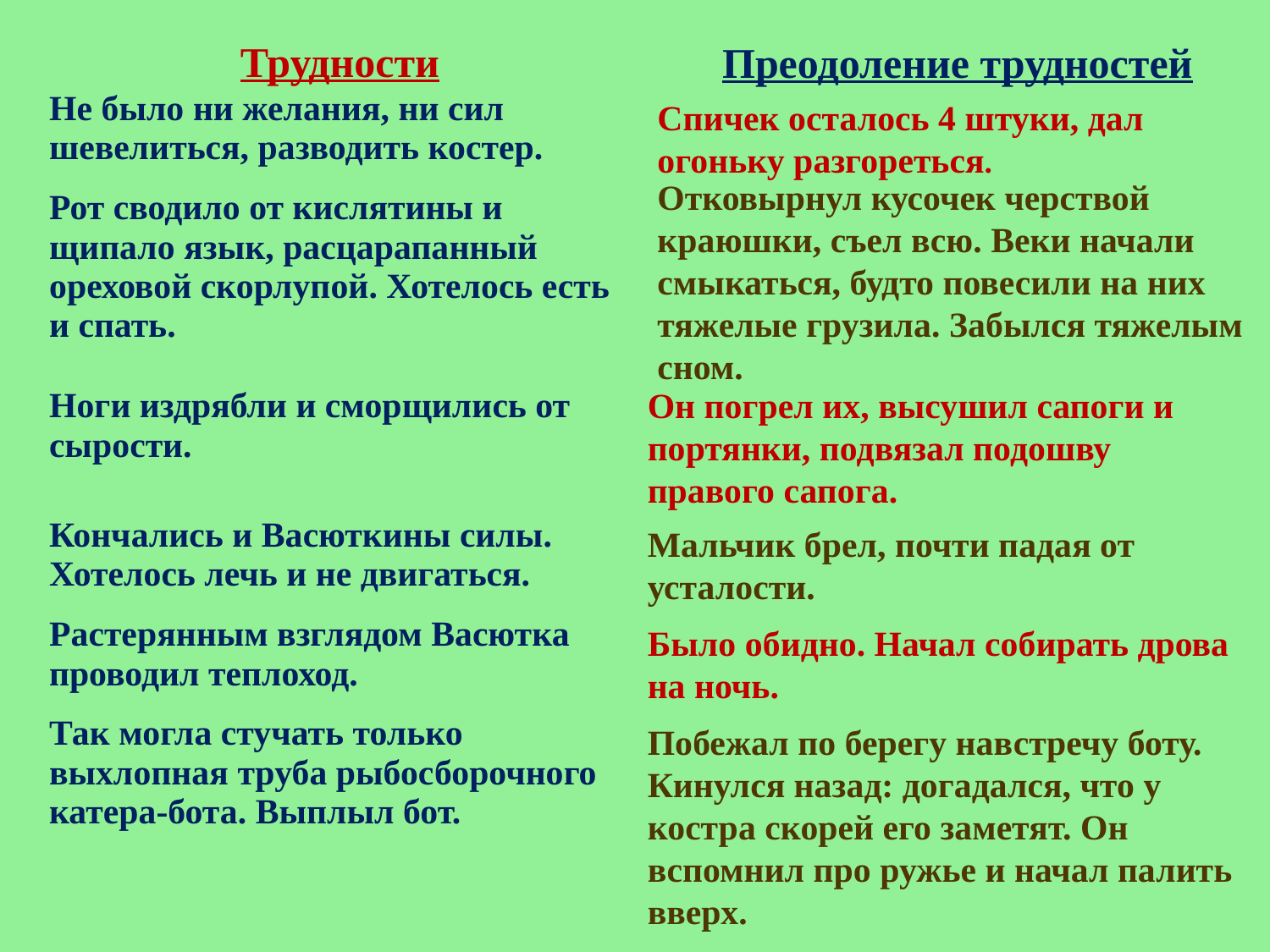

Преодоление трудностей
| Трудности |
| --- |
| Не было ни желания, ни сил шевелиться, разводить костер. |
| Рот сводило от кислятины и щипало язык, расцарапанный ореховой скорлупой. Хотелось есть и спать. |
| Ноги издрябли и сморщились от сырости. |
| Кончались и Васюткины силы. Хотелось лечь и не двигаться. |
| Растерянным взглядом Васютка проводил теплоход. |
| Так могла стучать только выхлопная труба рыбосборочного катера-бота. Выплыл бот. |
Спичек осталось 4 штуки, дал огоньку разгореться.
Отковырнул кусочек черствой краюшки, съел всю. Веки начали смыкаться, будто повесили на них тяжелые грузила. Забылся тяжелым сном.
Он погрел их, высушил сапоги и портянки, подвязал подошву правого сапога.
Мальчик брел, почти падая от усталости.
Было обидно. Начал собирать дрова на ночь.
Побежал по берегу навстречу боту.
Кинулся назад: догадался, что у костра скорей его заметят. Он вспомнил про ружье и начал палить вверх.